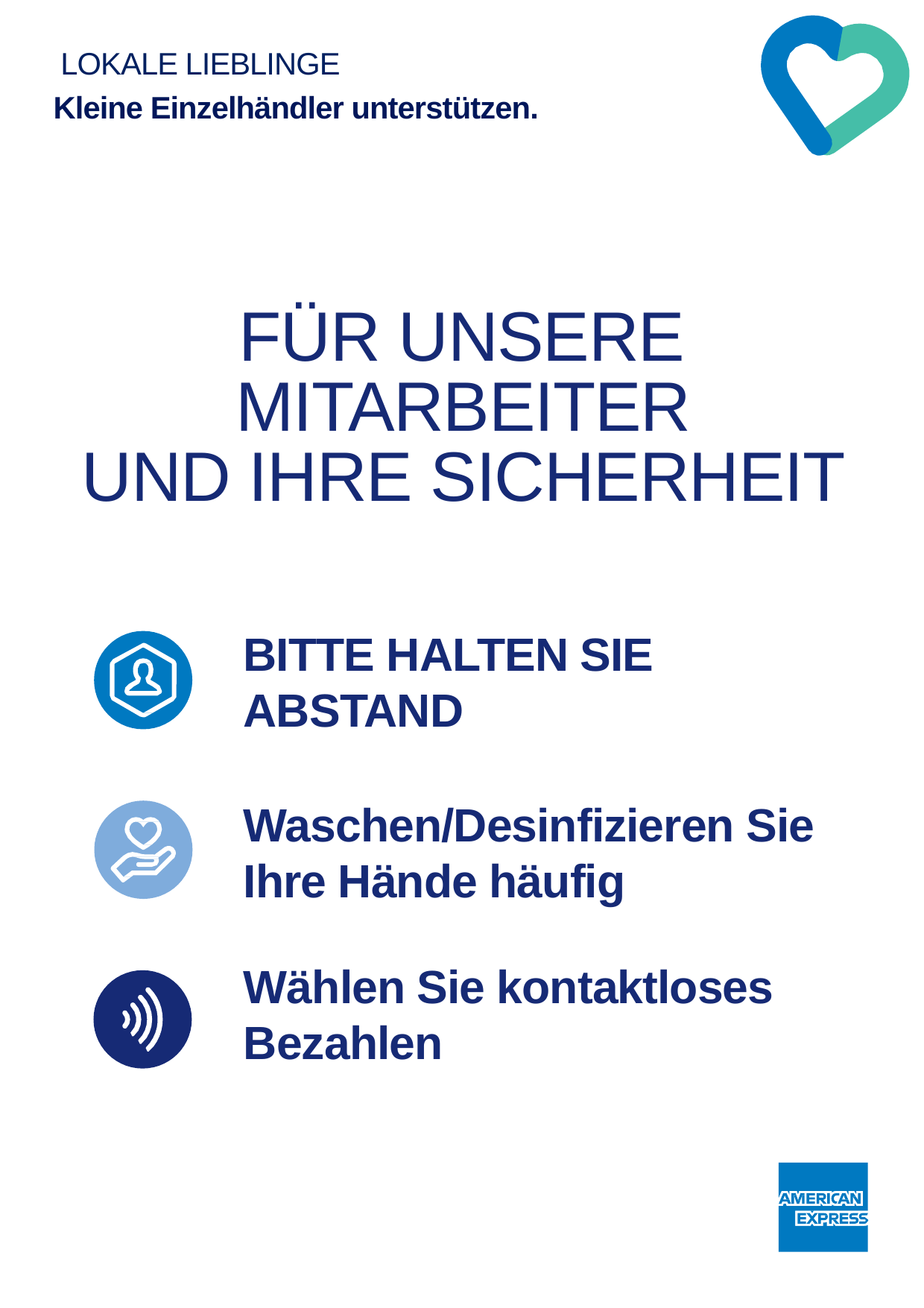

LOKALE LIEBLINGE
Kleine Einzelhändler unterstützen.
FÜR UNSERE MITARBEITER
UND IHRE SICHERHEIT
BITTE HALTEN SIE ABSTAND

Waschen/Desinfizieren Sie Ihre Hände häufig

Wählen Sie kontaktloses Bezahlen